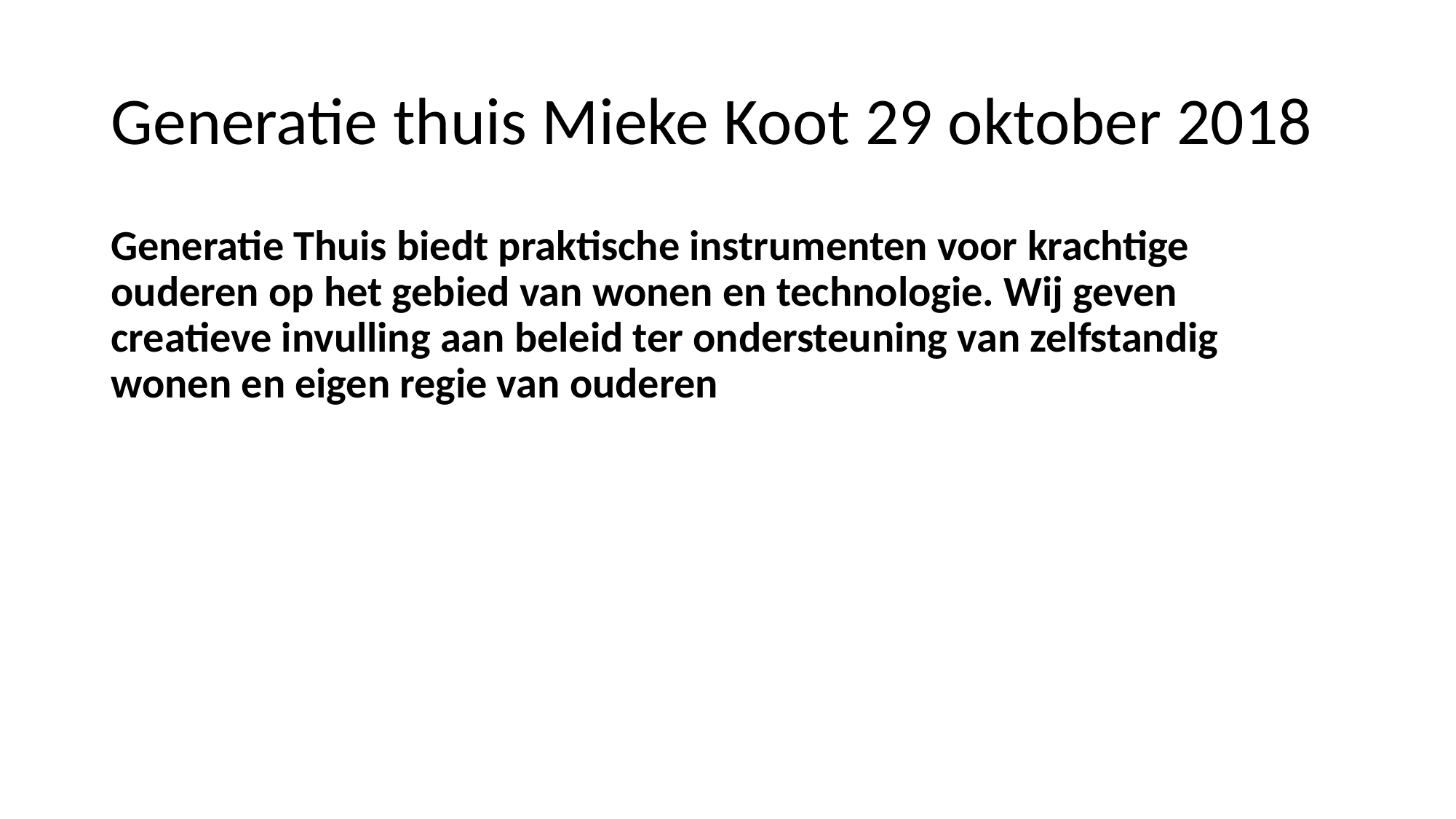

# Generatie thuis Mieke Koot 29 oktober 2018
Generatie Thuis biedt praktische instrumenten voor krachtige ouderen op het gebied van wonen en technologie. Wij geven creatieve invulling aan beleid ter ondersteuning van zelfstandig wonen en eigen regie van ouderen